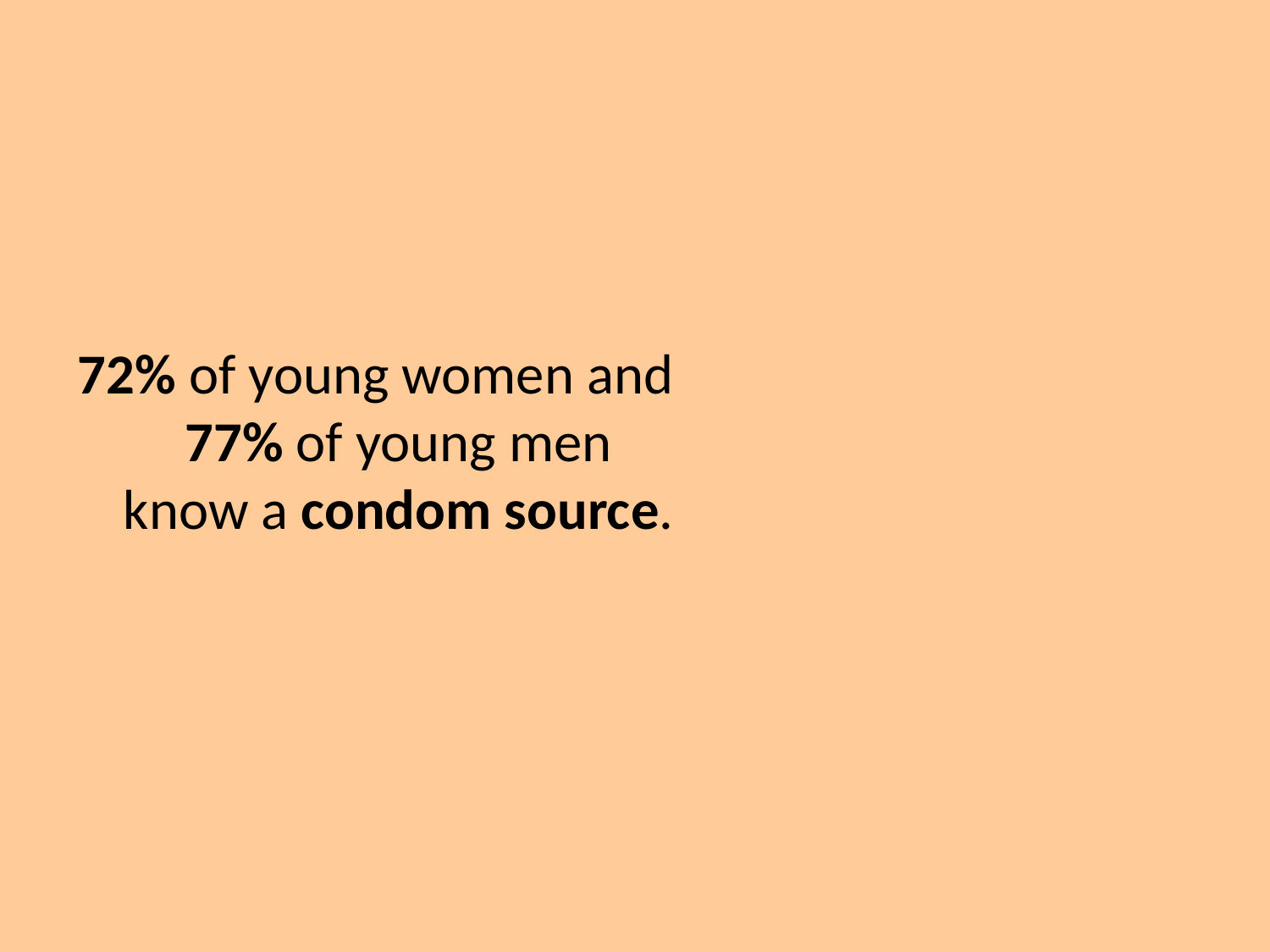

72% of young women and 77% of young men know a condom source.